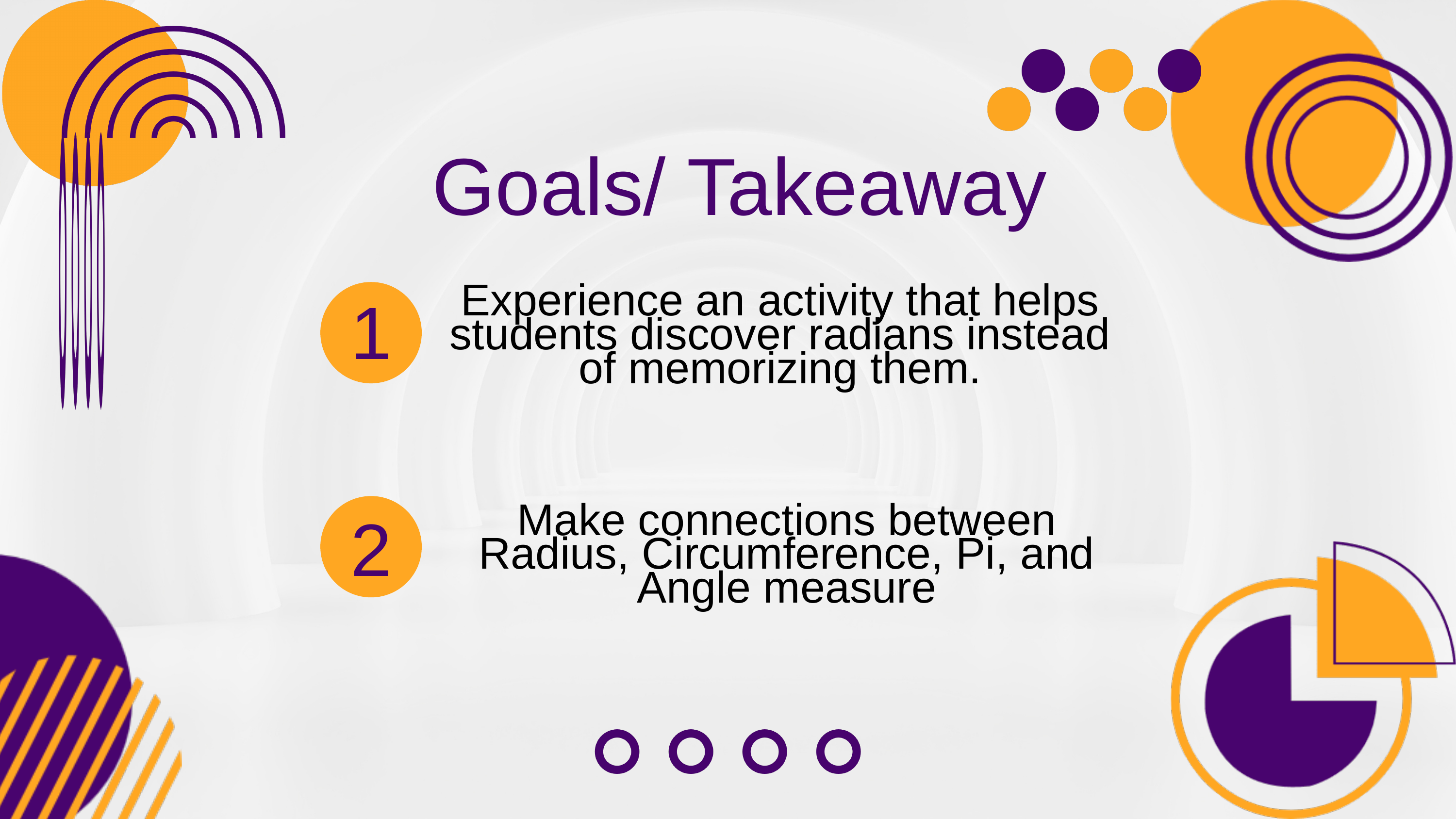

Goals/ Takeaway

1
Experience an activity that helps students discover radians instead of memorizing them.

2
Make connections between Radius, Circumference, Pi, and Angle measure